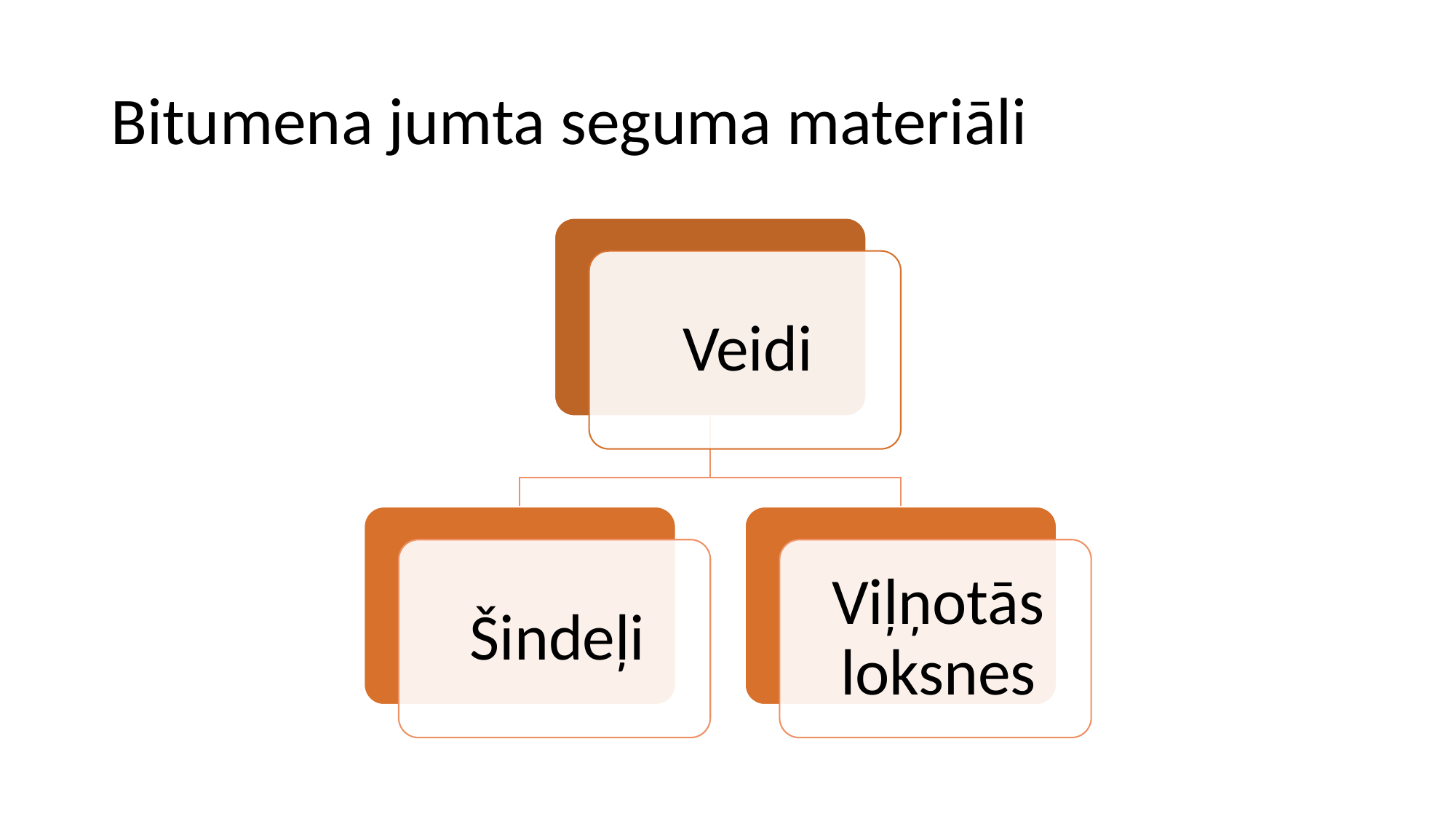

# Bitumena jumta seguma materiāli
Veidi
Šindeļi
Viļņotās loksnes